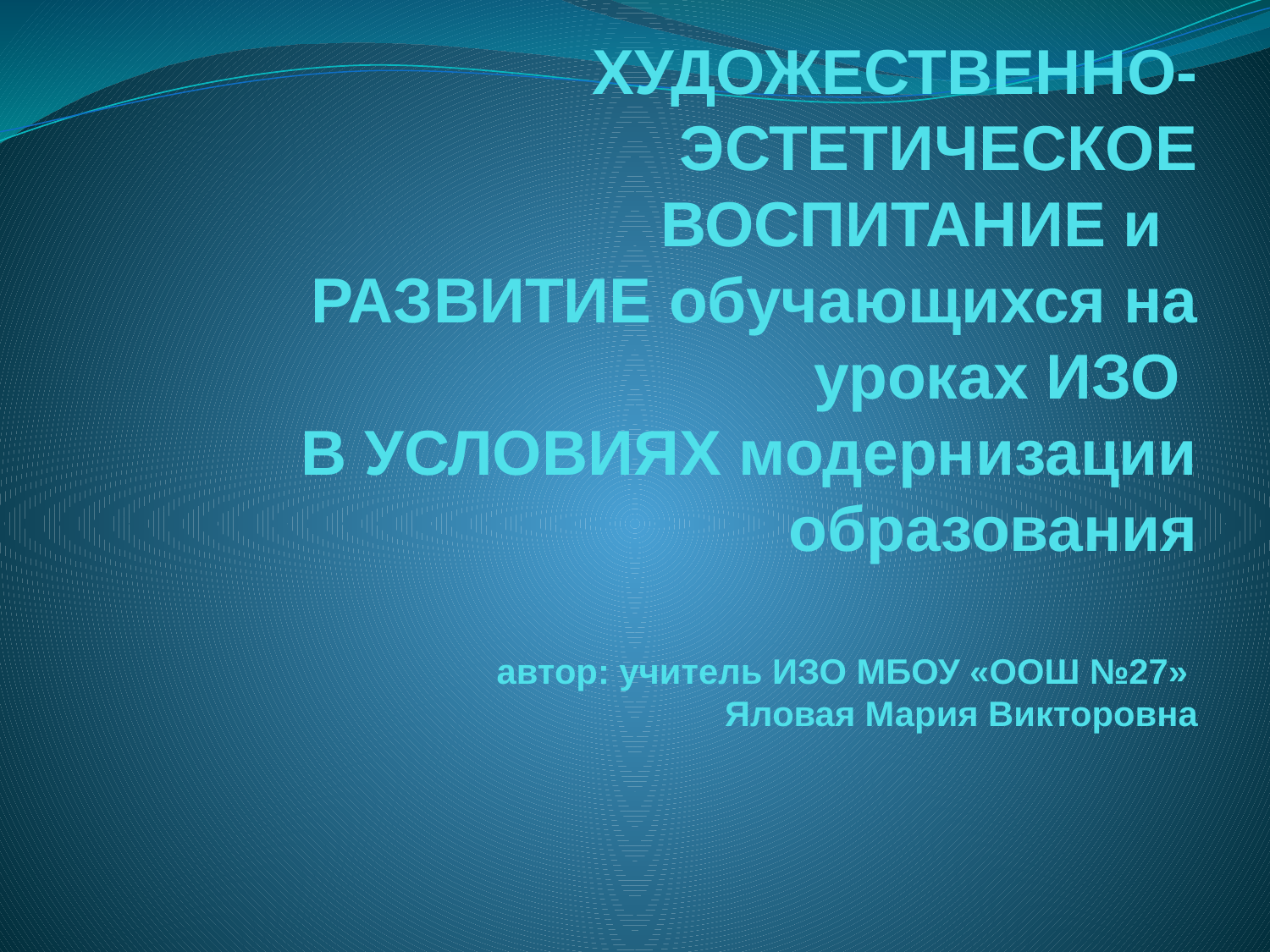

# ХУДОЖЕСТВЕННО-ЭСТЕТИЧЕСКОЕ ВОСПИТАНИЕ и   РАЗВИТИЕ обучающихся на уроках ИЗО В УСЛОВИЯХ модернизации образования автор: учитель ИЗО МБОУ «ООШ №27» Яловая Мария Викторовна